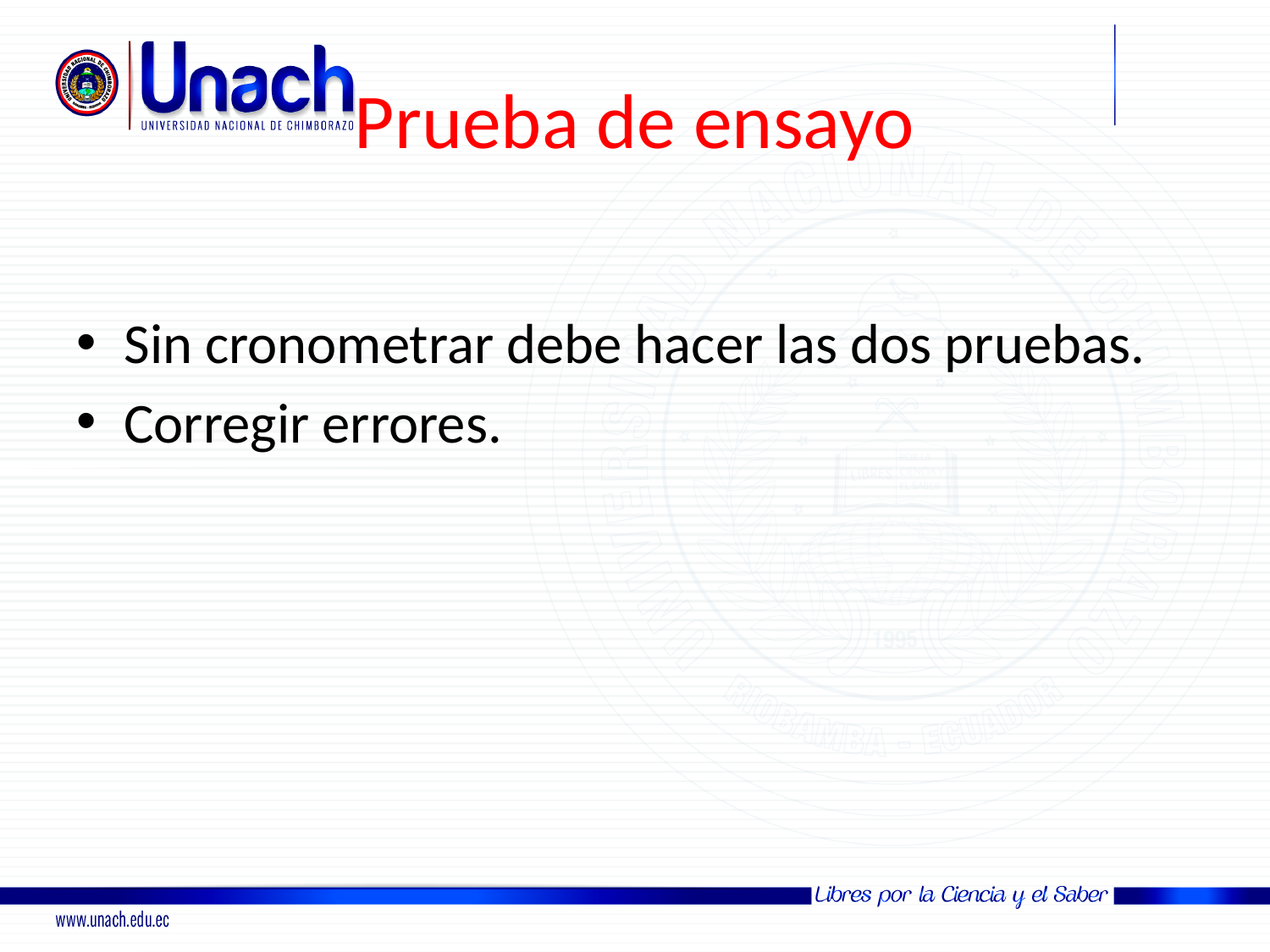

# Prueba de ensayo

Sin cronometrar debe hacer las dos pruebas.
Corregir errores.